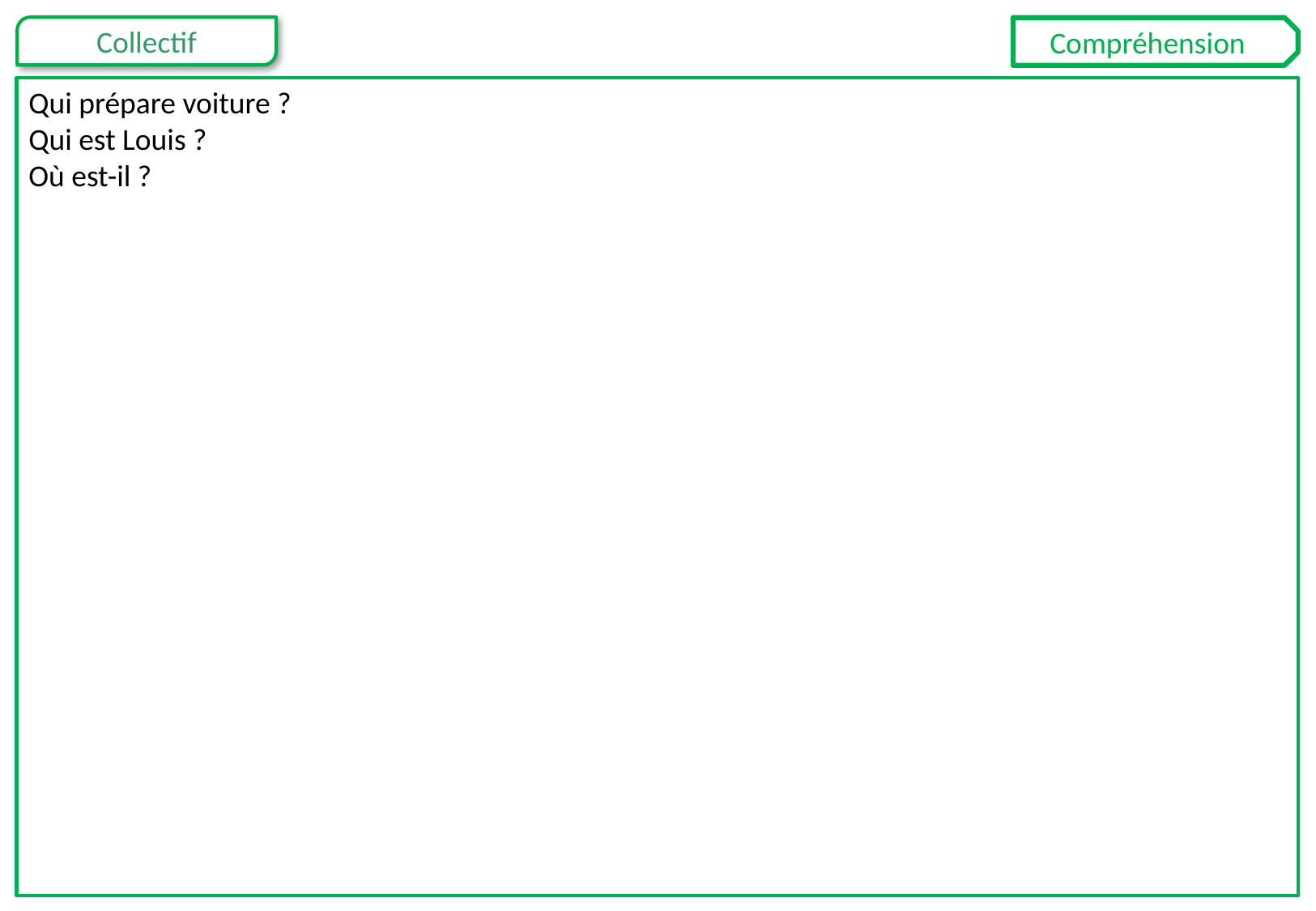

Compréhension
Qui prépare voiture ?
Qui est Louis ?
Où est-il ?